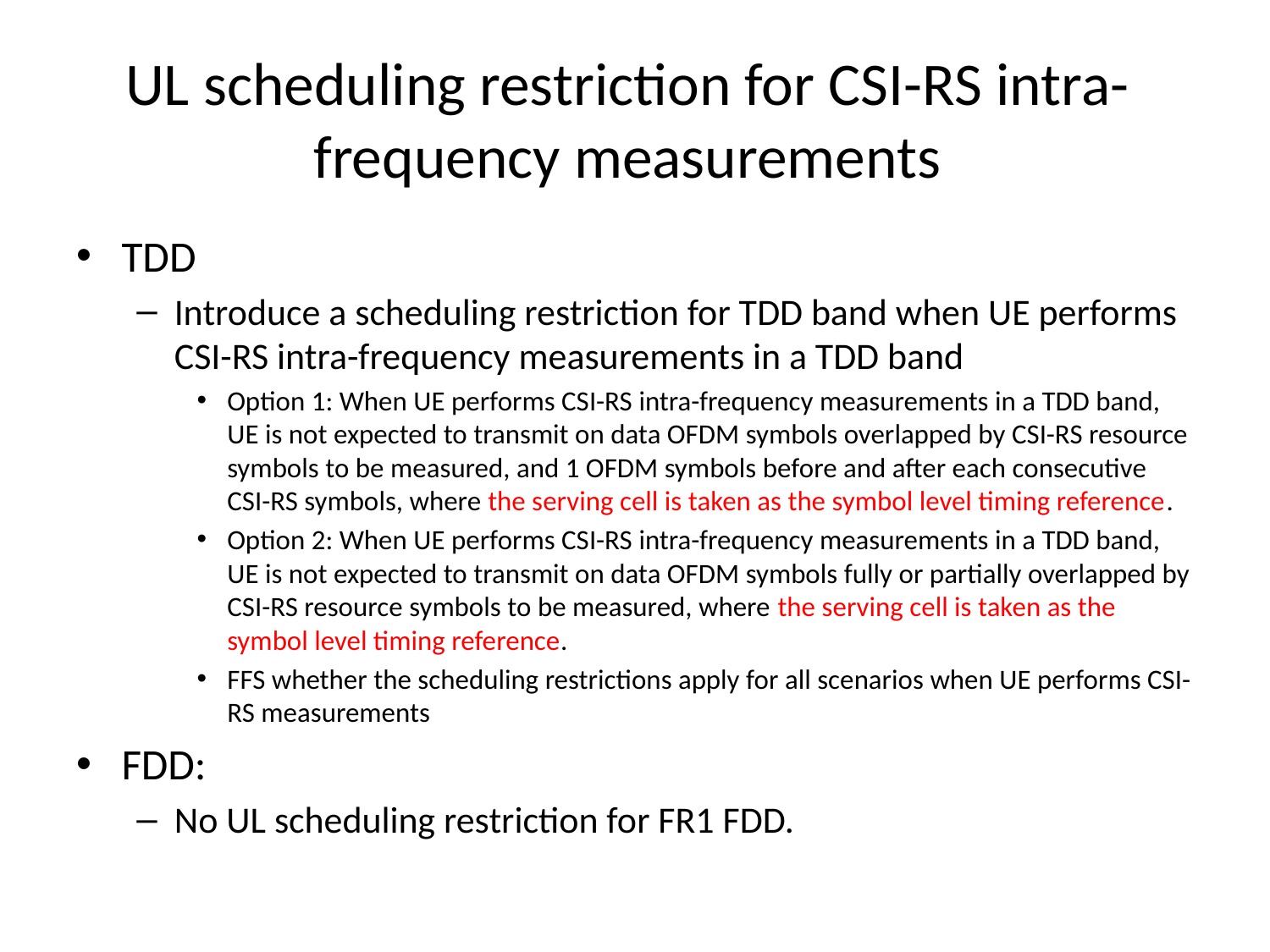

# UL scheduling restriction for CSI-RS intra-frequency measurements
TDD
Introduce a scheduling restriction for TDD band when UE performs CSI-RS intra-frequency measurements in a TDD band
Option 1: When UE performs CSI-RS intra-frequency measurements in a TDD band, UE is not expected to transmit on data OFDM symbols overlapped by CSI-RS resource symbols to be measured, and 1 OFDM symbols before and after each consecutive CSI-RS symbols, where the serving cell is taken as the symbol level timing reference.
Option 2: When UE performs CSI-RS intra-frequency measurements in a TDD band, UE is not expected to transmit on data OFDM symbols fully or partially overlapped by CSI-RS resource symbols to be measured, where the serving cell is taken as the symbol level timing reference.
FFS whether the scheduling restrictions apply for all scenarios when UE performs CSI-RS measurements
FDD:
No UL scheduling restriction for FR1 FDD.